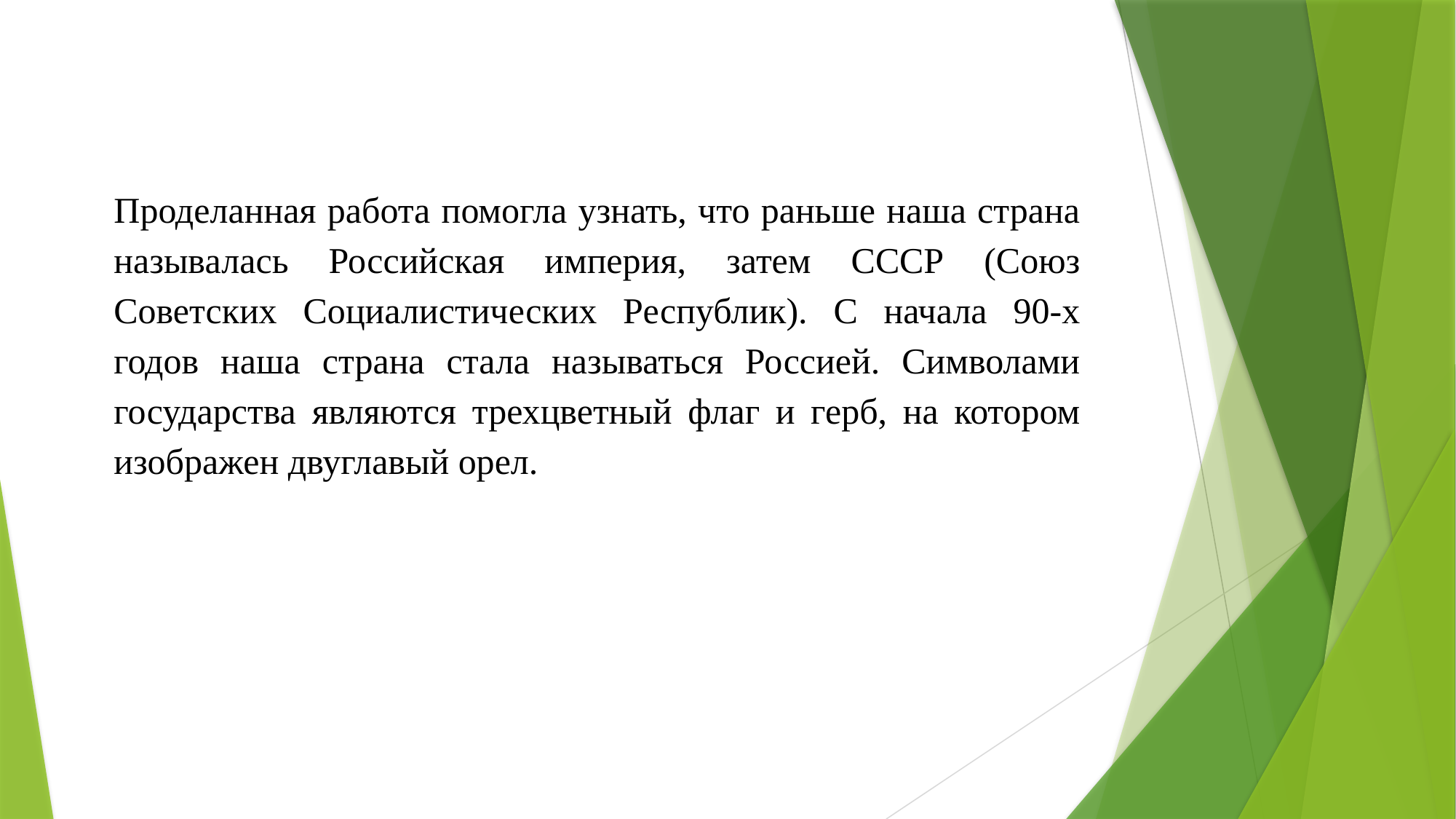

#
Проделанная работа помогла узнать, что раньше наша страна называлась Российская империя, затем СССР (Союз Советских Социалистических Республик). С начала 90-х годов наша страна стала называться Россией. Символами государства являются трехцветный флаг и герб, на котором изображен двуглавый орел.